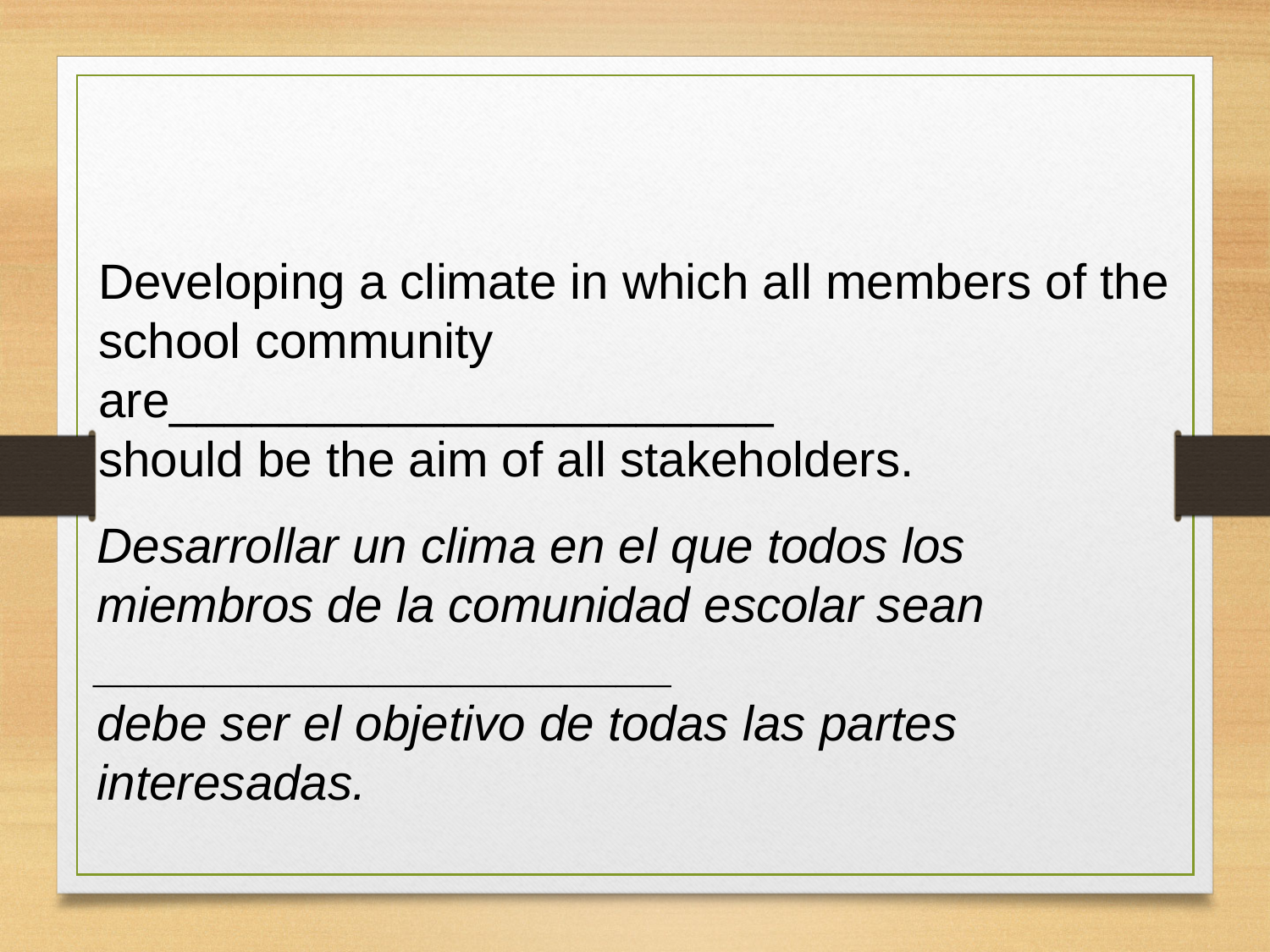

Developing a climate in which all members of the school community are______________________
should be the aim of all stakeholders.
Desarrollar un clima en el que todos los miembros de la comunidad escolar sean _____________________
debe ser el objetivo de todas las partes interesadas.